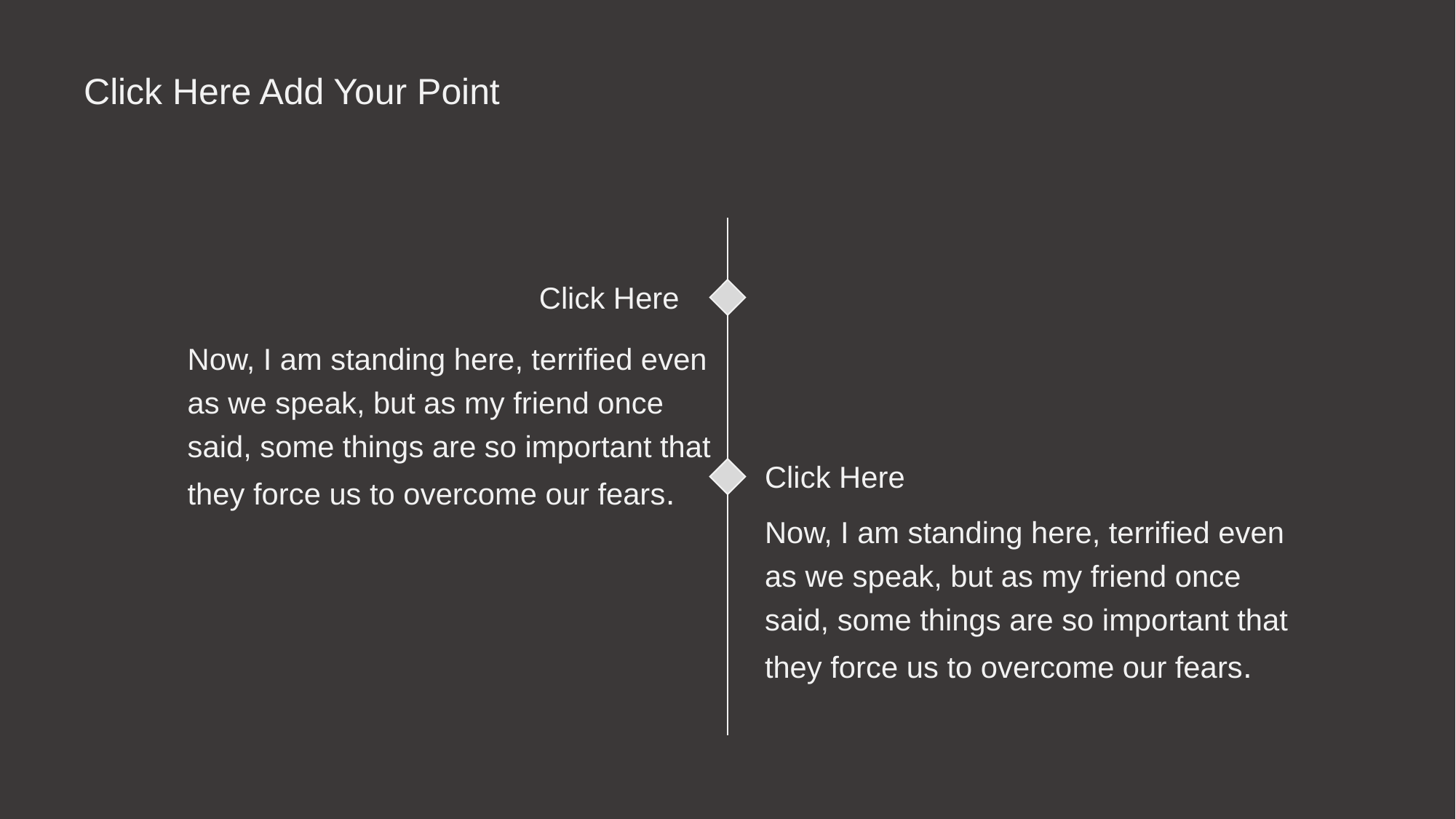

Click Here Add Your Point
Click Here

Now, I am standing here, terrified even as we speak, but as my friend once said, some things are so important that they force us to overcome our fears.
Click Here

Now, I am standing here, terrified even as we speak, but as my friend once said, some things are so important that they force us to overcome our fears.